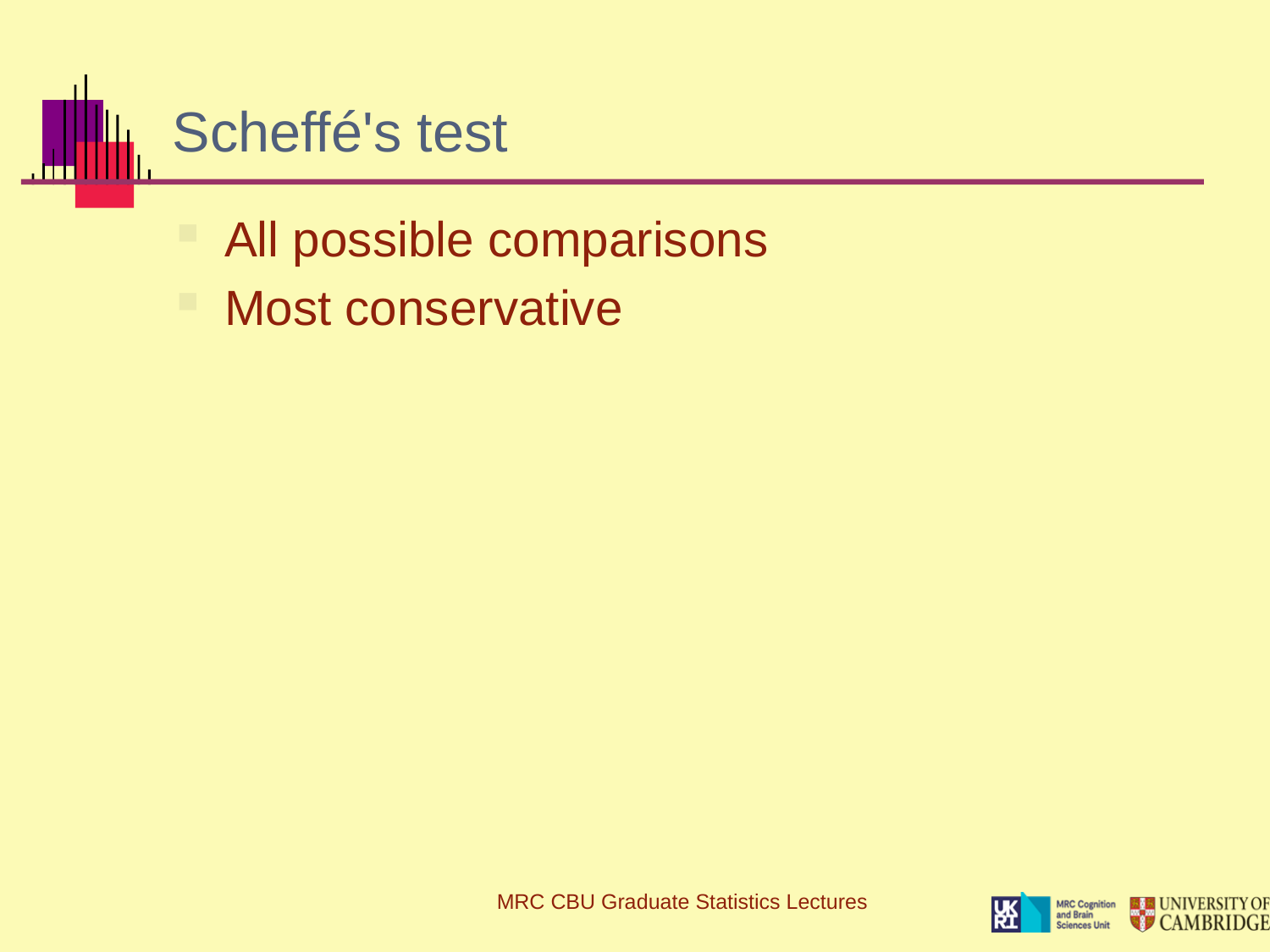

# Scheffé's test
All possible comparisons
Most conservative

MRC CBU Graduate Statistics Lectures